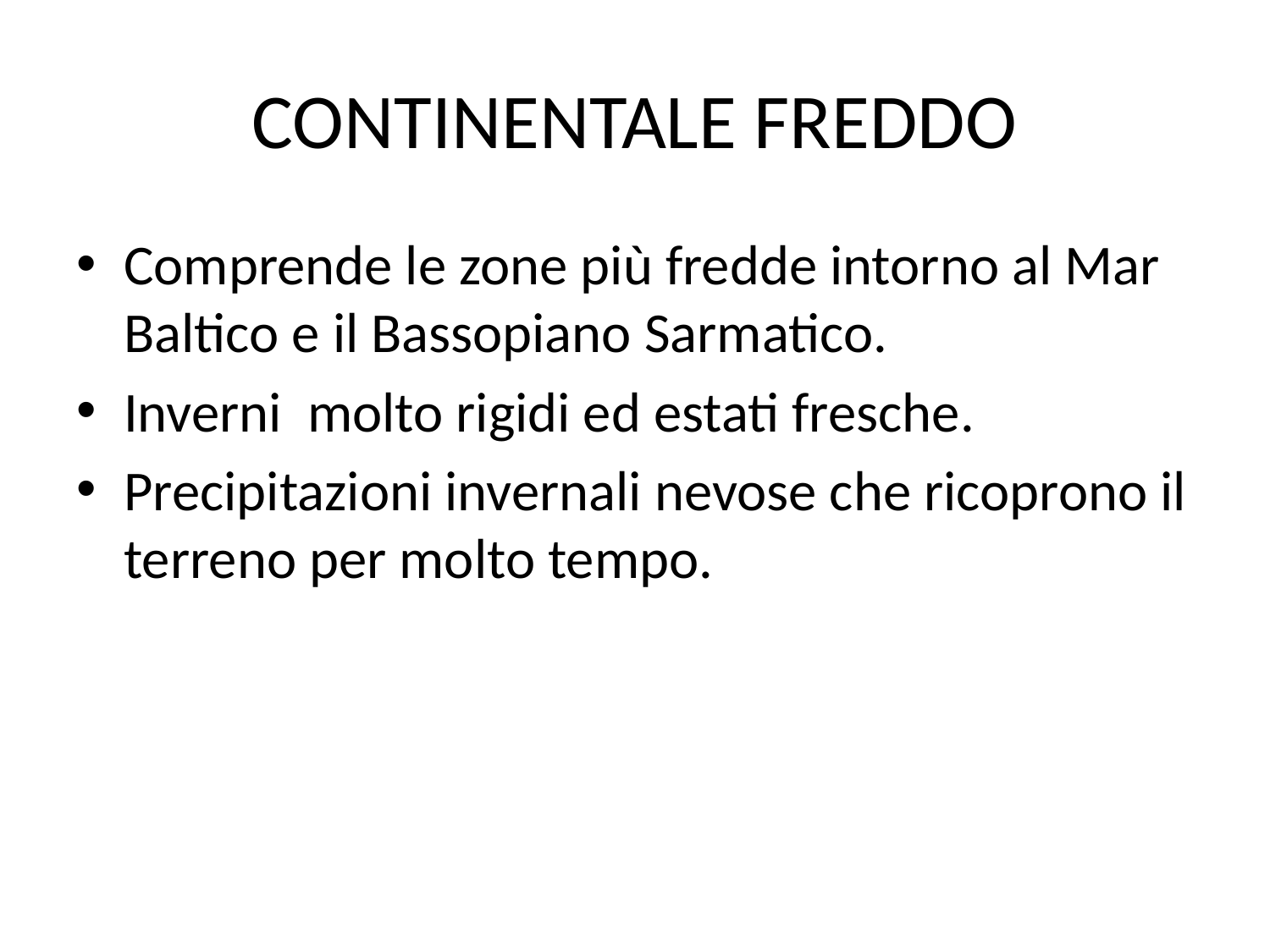

# CONTINENTALE FREDDO
Comprende le zone più fredde intorno al Mar Baltico e il Bassopiano Sarmatico.
Inverni  molto rigidi ed estati fresche.
Precipitazioni invernali nevose che ricoprono il terreno per molto tempo.